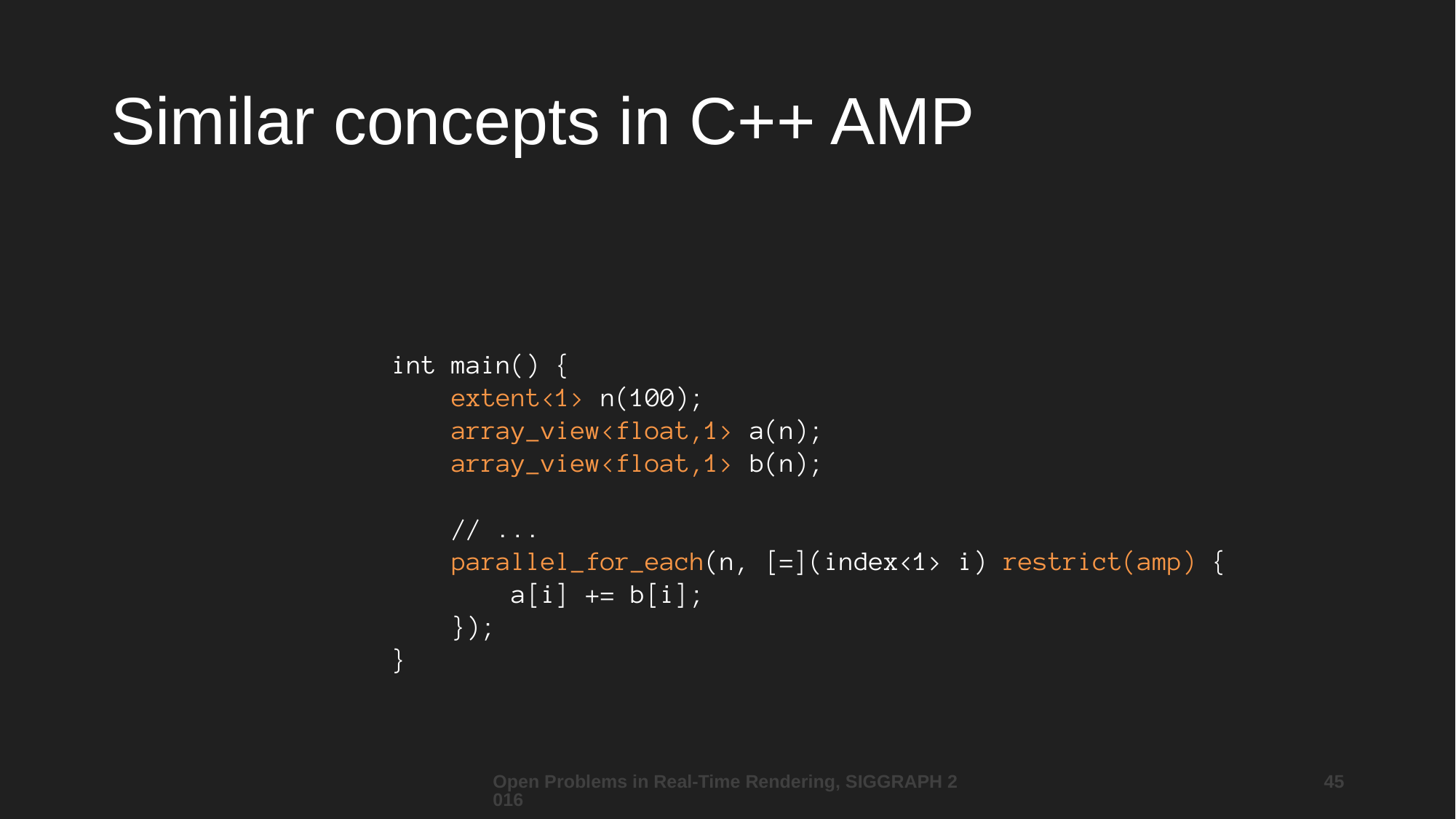

# Similar concepts in C++ AMP
int main() {
    extent<1> n(100);
    array_view<float,1> a(n);
    array_view<float,1> b(n);

    // ...
    parallel_for_each(n, [=](index<1> i) restrict(amp) {
        a[i] += b[i];
    });
}
Open Problems in Real-Time Rendering, SIGGRAPH 2016
45